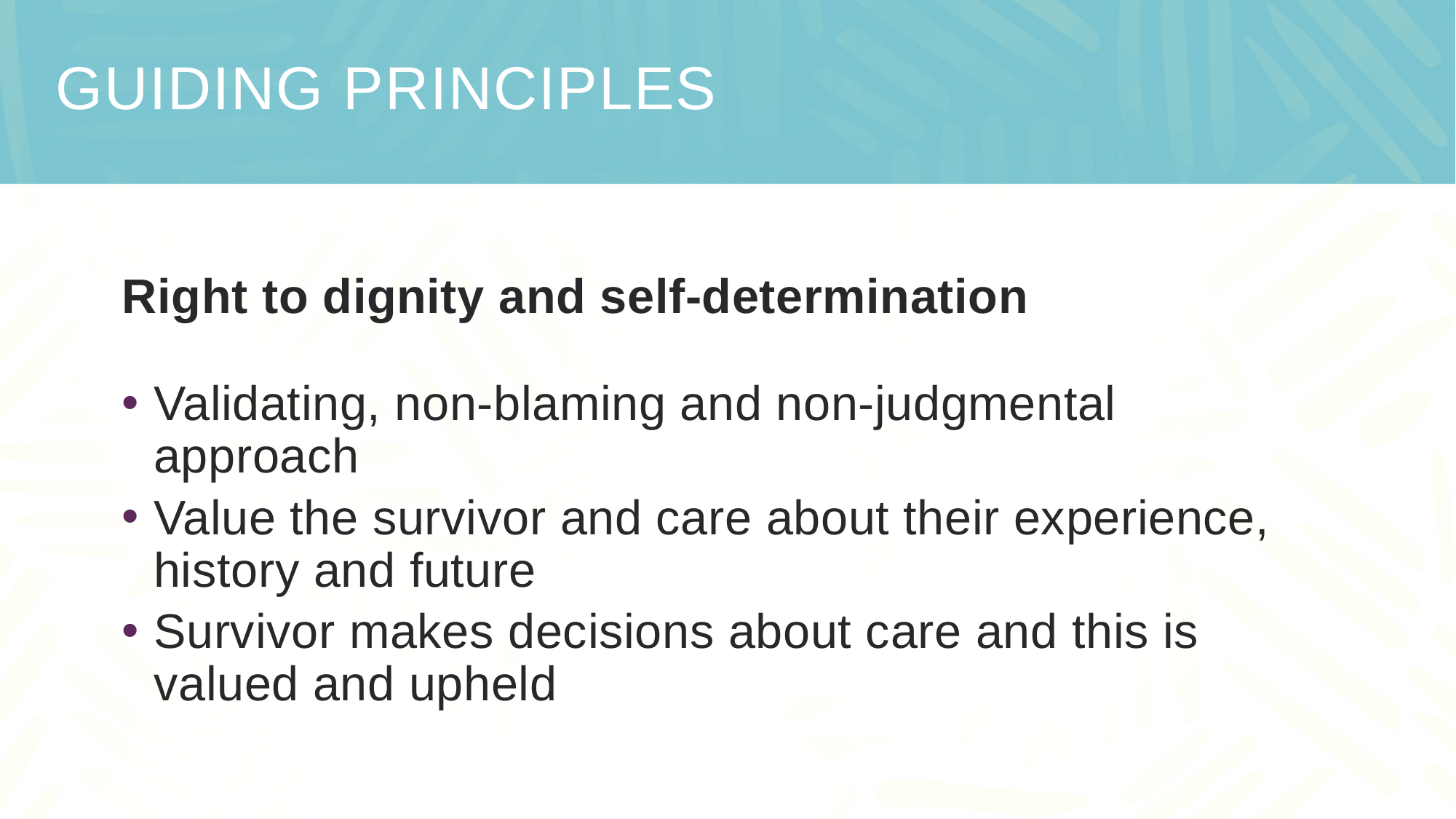

# Guiding principles
Right to dignity and self-determination

Validating, non-blaming and non-judgmental approach
Value the survivor and care about their experience, history and future
Survivor makes decisions about care and this is valued and upheld